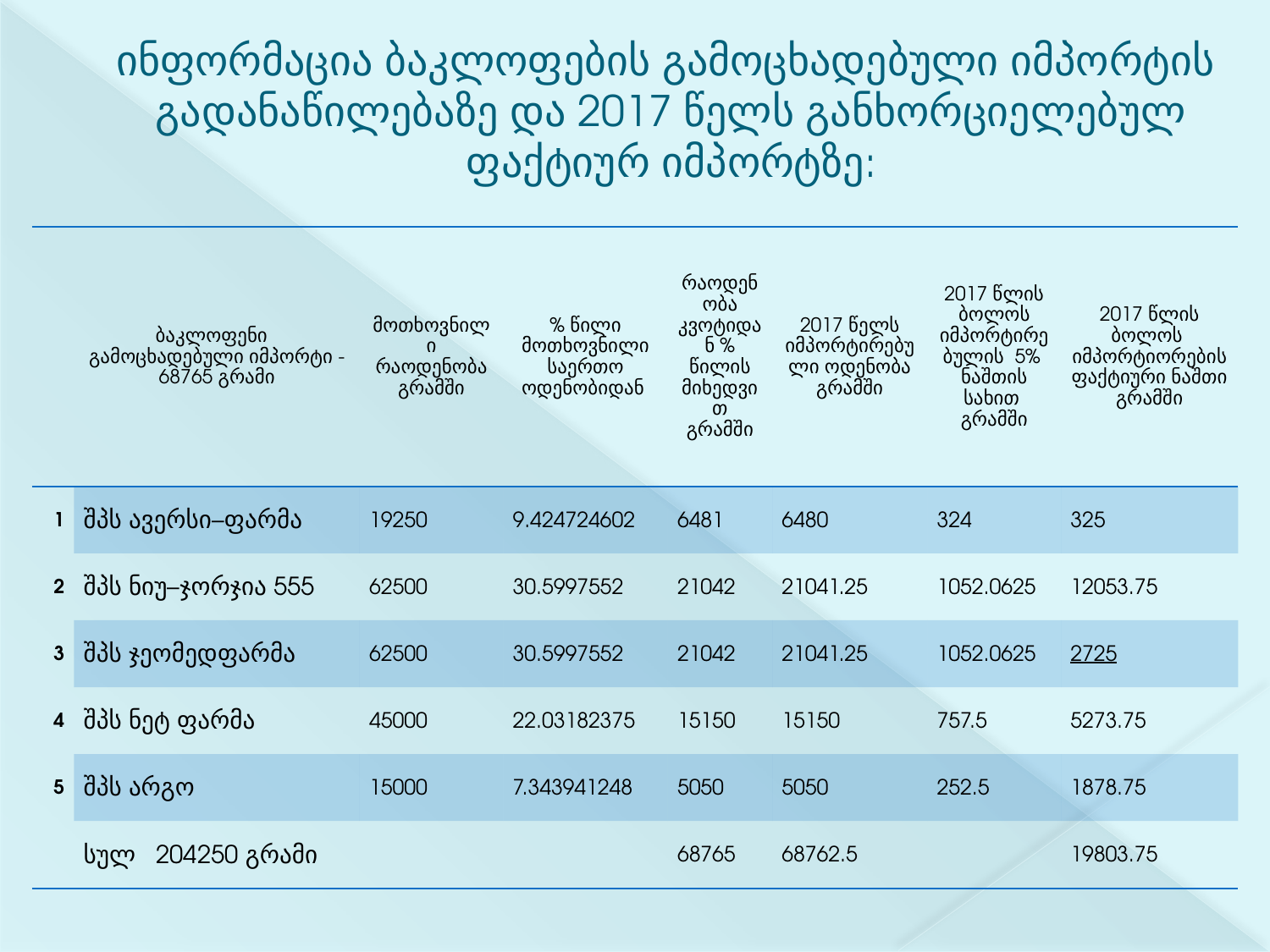

# ინფორმაცია ბაკლოფების გამოცხადებული იმპორტის  გადანაწილებაზე და 2017 წელს განხორციელებულ ფაქტიურ იმპორტზე:
|  | ბაკლოფენი გამოცხადებული იმპორტი - 68765 გრამი | მოთხოვნილი რაოდენობა გრამში | % წილი მოთხოვნილი საერთო ოდენობიდან | რაოდენობა კვოტიდან % წილის მიხედვით გრამში | 2017 წელს იმპორტირებული ოდენობა გრამში | 2017 წლის ბოლოს იმპორტირებულის 5% ნაშთის სახით გრამში | 2017 წლის ბოლოს იმპორტიორების ფაქტიური ნაშთი გრამში |
| --- | --- | --- | --- | --- | --- | --- | --- |
| 1 | შპს ავერსი–ფარმა | 19250 | 9.424724602 | 6481 | 6480 | 324 | 325 |
| 2 | შპს ნიუ–ჯორჯია 555 | 62500 | 30.5997552 | 21042 | 21041.25 | 1052.0625 | 12053.75 |
| 3 | შპს ჯეომედფარმა | 62500 | 30.5997552 | 21042 | 21041.25 | 1052.0625 | 2725 |
| 4 | შპს ნეტ ფარმა | 45000 | 22.03182375 | 15150 | 15150 | 757.5 | 5273.75 |
| 5 | შპს არგო | 15000 | 7.343941248 | 5050 | 5050 | 252.5 | 1878.75 |
|  | სულ 204250 გრამი |  |  | 68765 | 68762.5 |  | 19803.75 |